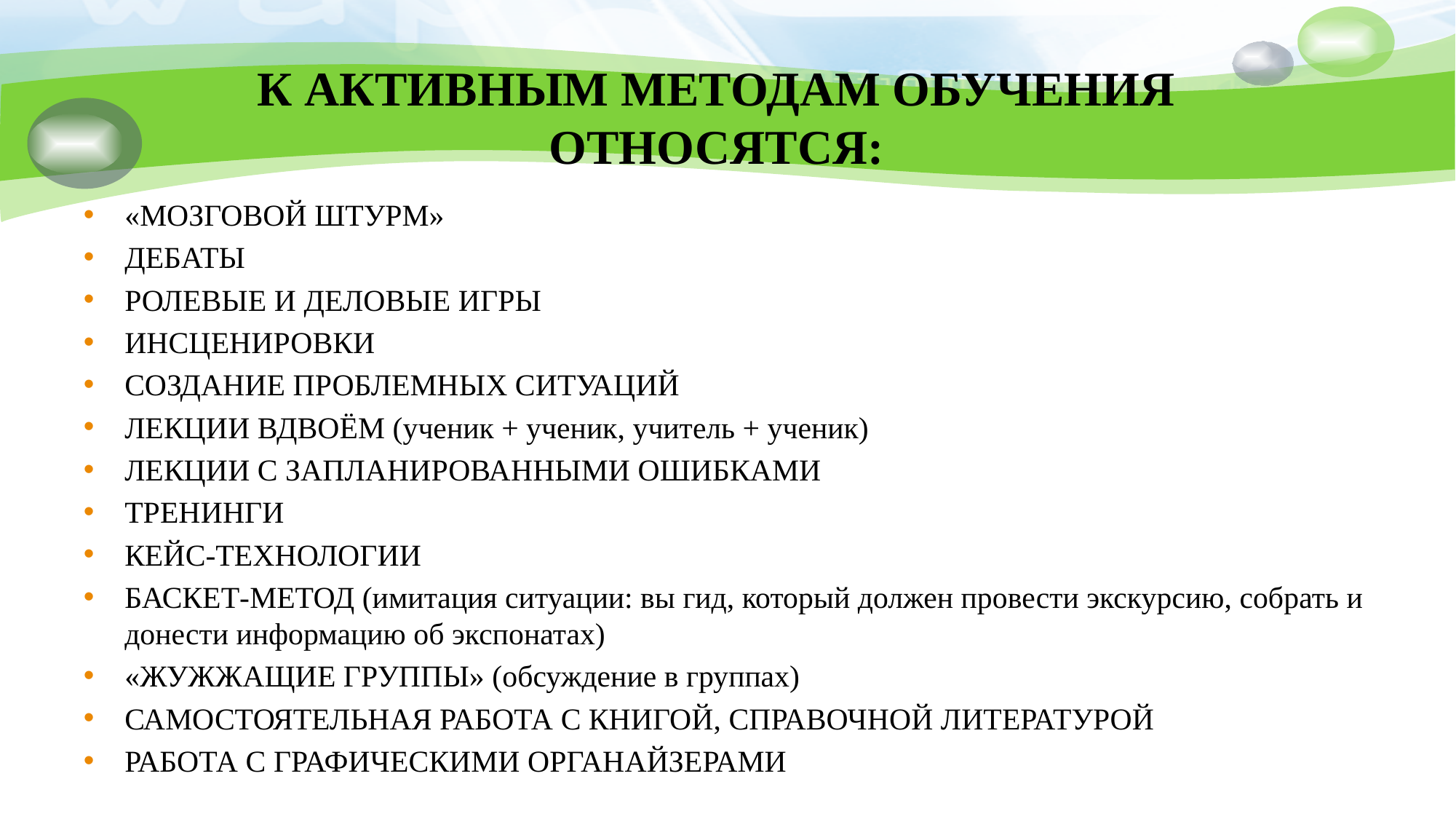

# К АКТИВНЫМ МЕТОДАМ ОБУЧЕНИЯ ОТНОСЯТСЯ:
«МОЗГОВОЙ ШТУРМ»
ДЕБАТЫ
РОЛЕВЫЕ И ДЕЛОВЫЕ ИГРЫ
ИНСЦЕНИРОВКИ
СОЗДАНИЕ ПРОБЛЕМНЫХ СИТУАЦИЙ
ЛЕКЦИИ ВДВОЁМ (ученик + ученик, учитель + ученик)
ЛЕКЦИИ С ЗАПЛАНИРОВАННЫМИ ОШИБКАМИ
ТРЕНИНГИ
КЕЙС-ТЕХНОЛОГИИ
БАСКЕТ-МЕТОД (имитация ситуации: вы гид, который должен провести экскурсию, собрать и донести информацию об экспонатах)
«ЖУЖЖАЩИЕ ГРУППЫ» (обсуждение в группах)
САМОСТОЯТЕЛЬНАЯ РАБОТА С КНИГОЙ, СПРАВОЧНОЙ ЛИТЕРАТУРОЙ
РАБОТА С ГРАФИЧЕСКИМИ ОРГАНАЙЗЕРАМИ